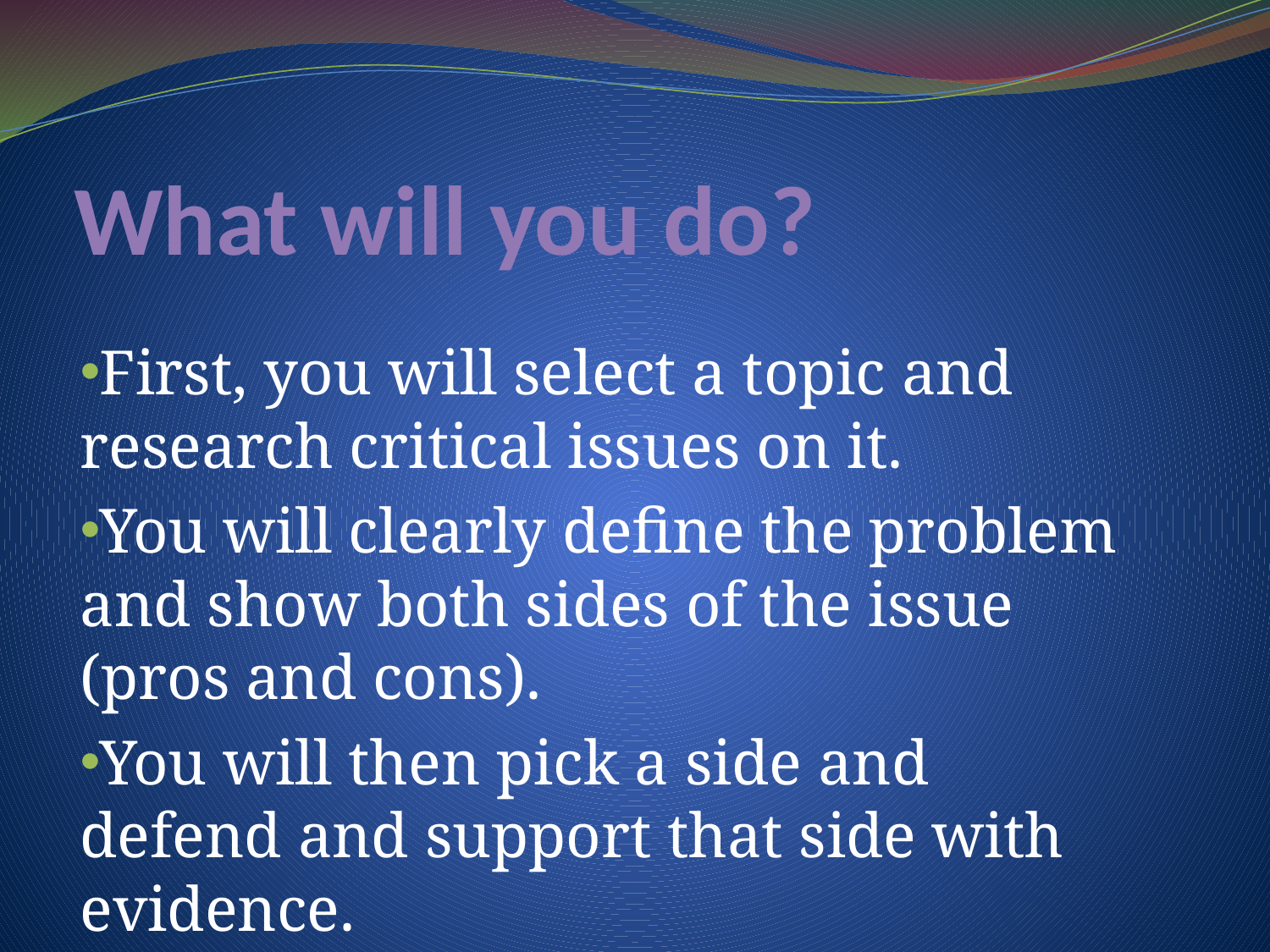

# What will you do?
First, you will select a topic and research critical issues on it.
You will clearly define the problem and show both sides of the issue (pros and cons).
You will then pick a side and defend and support that side with evidence.